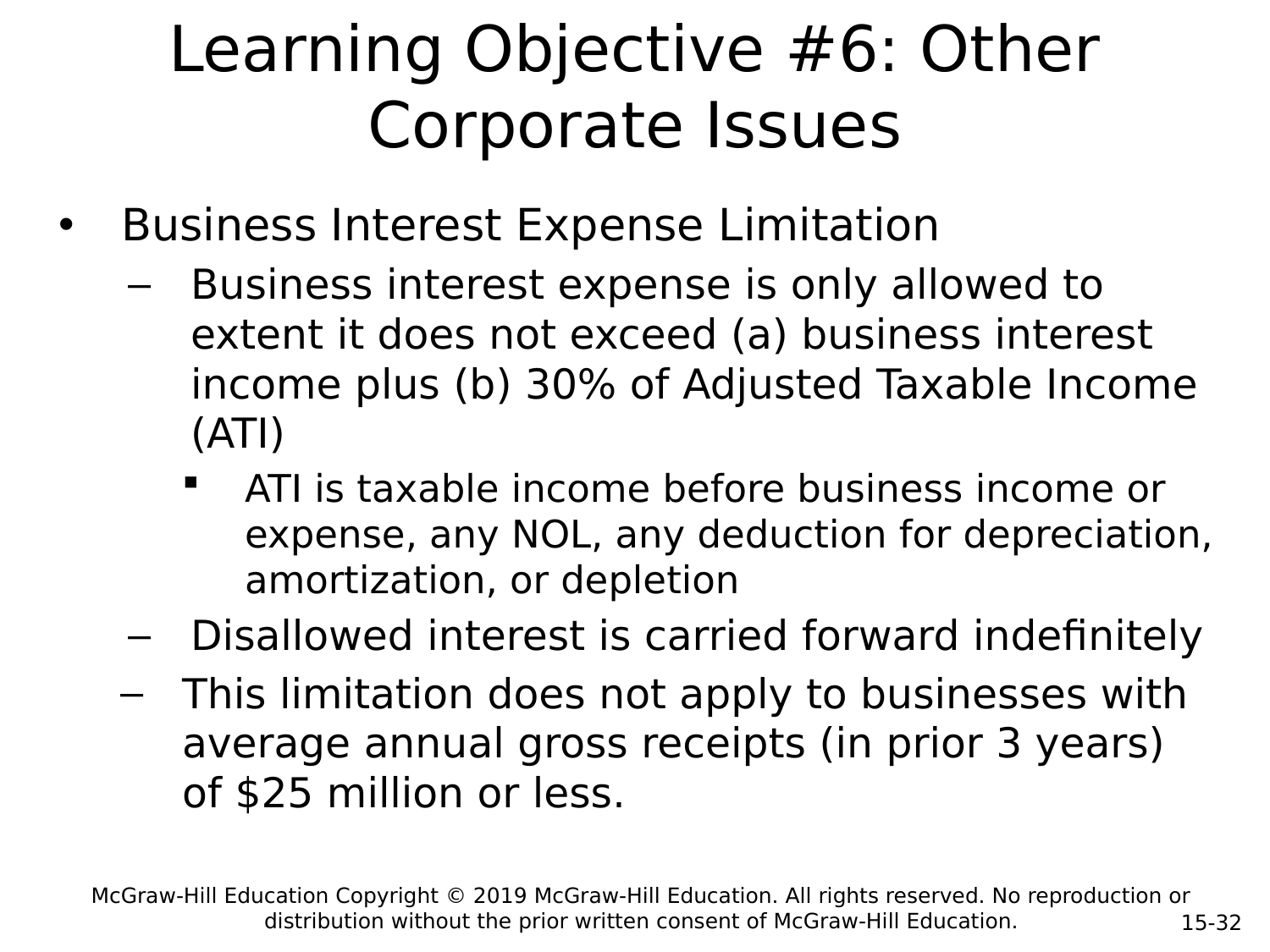

# Learning Objective #6: Other Corporate Issues
Business Interest Expense Limitation
Business interest expense is only allowed to extent it does not exceed (a) business interest income plus (b) 30% of Adjusted Taxable Income (ATI)
ATI is taxable income before business income or expense, any NOL, any deduction for depreciation, amortization, or depletion
Disallowed interest is carried forward indefinitely
This limitation does not apply to businesses with average annual gross receipts (in prior 3 years) of $25 million or less.
McGraw-Hill Education Copyright © 2019 McGraw-Hill Education. All rights reserved. No reproduction or distribution without the prior written consent of McGraw-Hill Education.
15-32